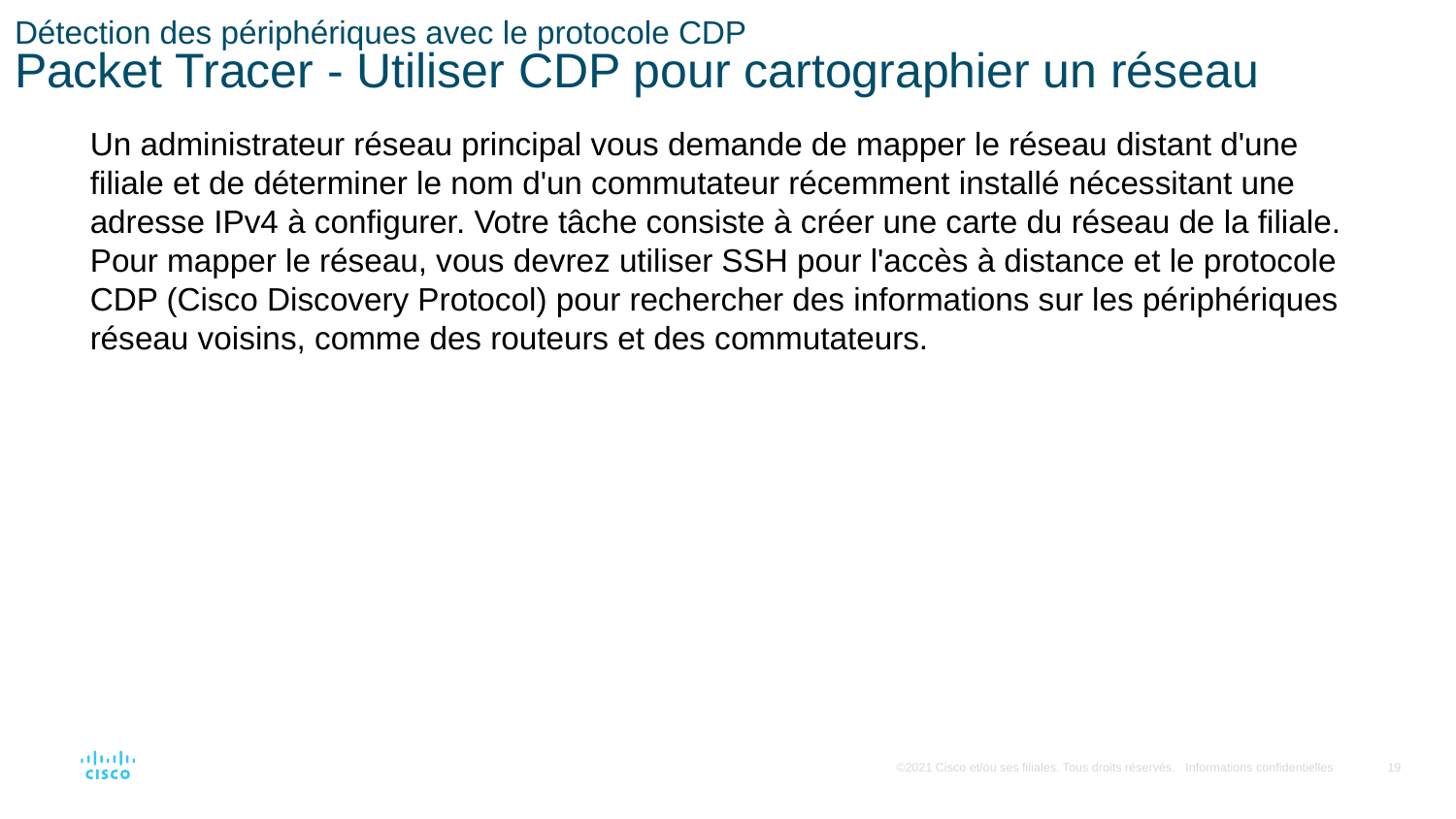

# Détection des périphériques avec le protocole CDP Packet Tracer - Utiliser CDP pour cartographier un réseau
Un administrateur réseau principal vous demande de mapper le réseau distant d'une filiale et de déterminer le nom d'un commutateur récemment installé nécessitant une adresse IPv4 à configurer. Votre tâche consiste à créer une carte du réseau de la filiale. Pour mapper le réseau, vous devrez utiliser SSH pour l'accès à distance et le protocole CDP (Cisco Discovery Protocol) pour rechercher des informations sur les périphériques réseau voisins, comme des routeurs et des commutateurs.